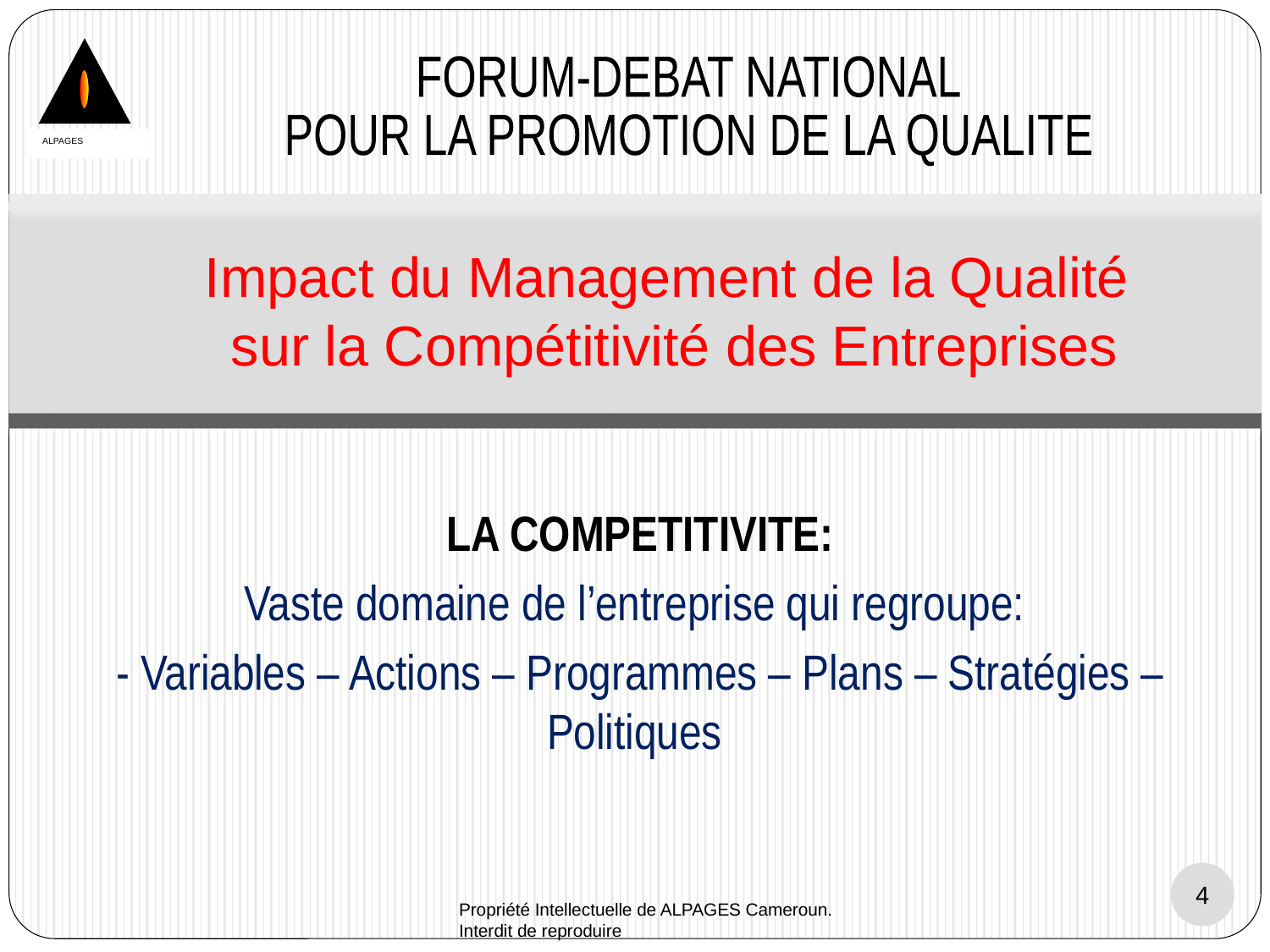

FORUM-DEBAT NATIONAL
POUR LA PROMOTION DE LA QUALITE

ALPAGES
# Impact du Management de la Qualité sur la Compétitivité des Entreprises
LA COMPETITIVITE:
Vaste domaine de l’entreprise qui regroupe:
- Variables – Actions – Programmes – Plans – Stratégies – Politiques
4
Propriété Intellectuelle de ALPAGES Cameroun. Interdit de reproduire